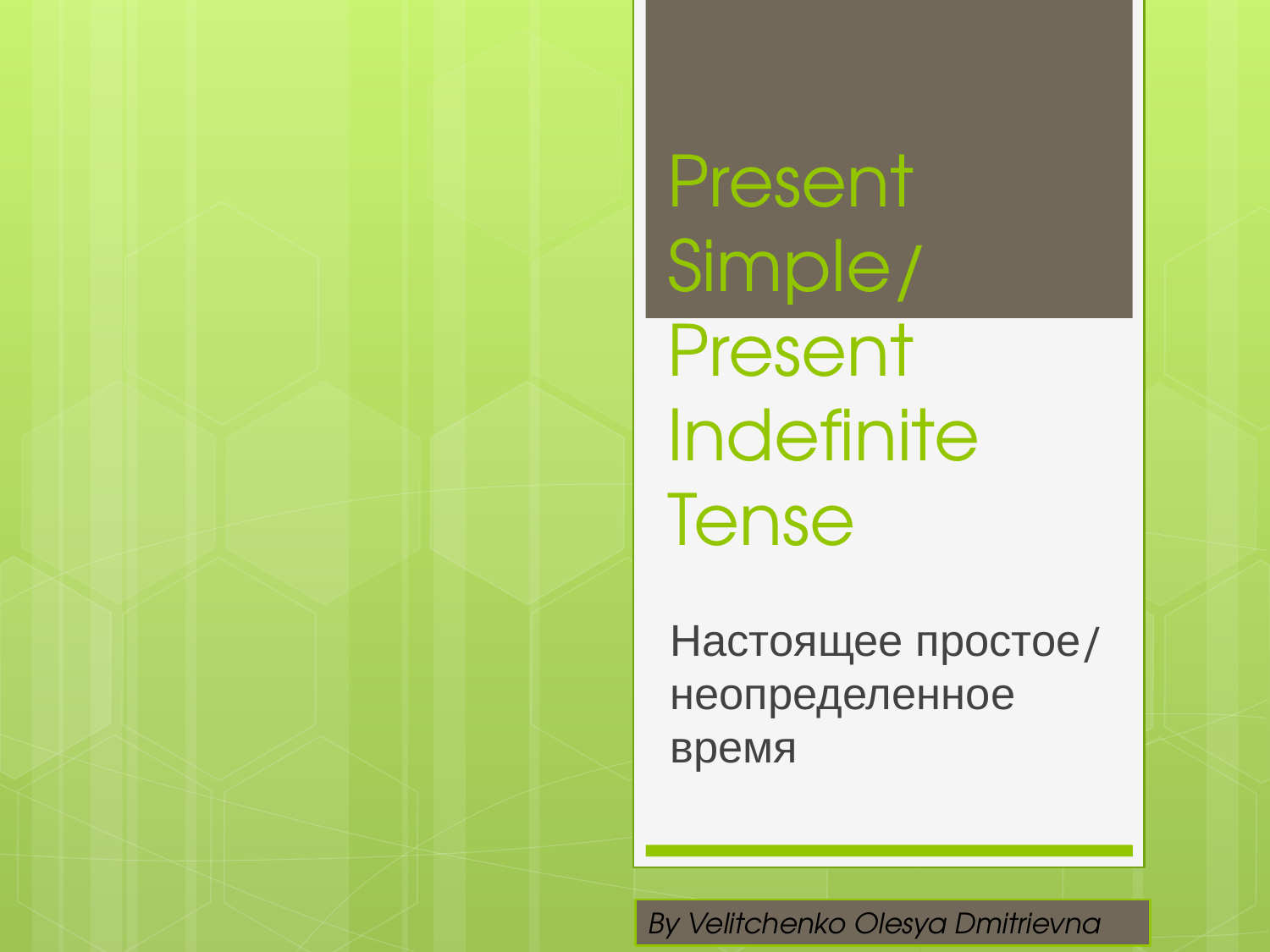

# Present Simple/ Present Indefinite Tense
Настоящее простое/ неопределенное время
By Velitchenko Olesya Dmitrievna